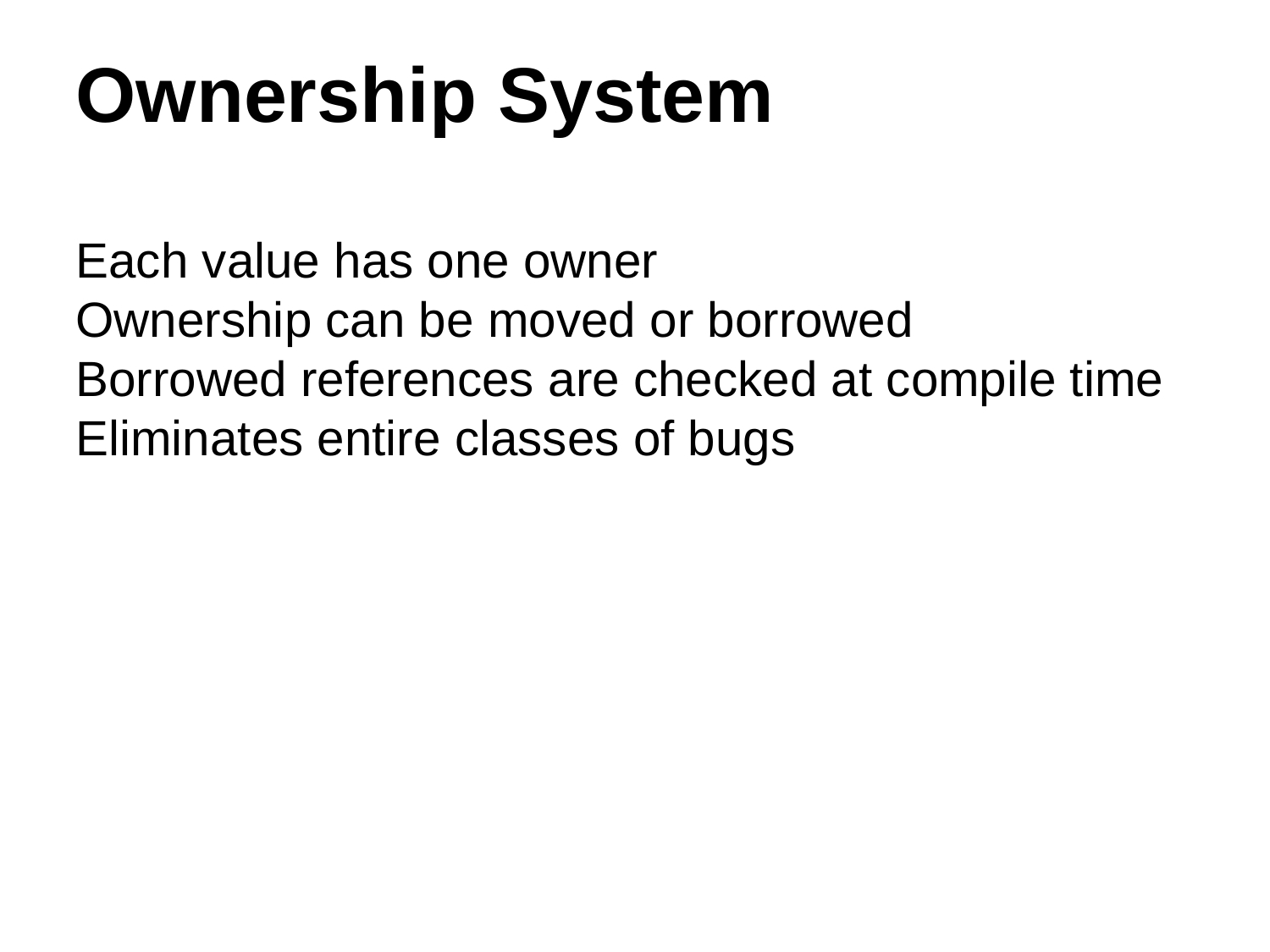

# Ownership System
Each value has one owner
Ownership can be moved or borrowed
Borrowed references are checked at compile time
Eliminates entire classes of bugs